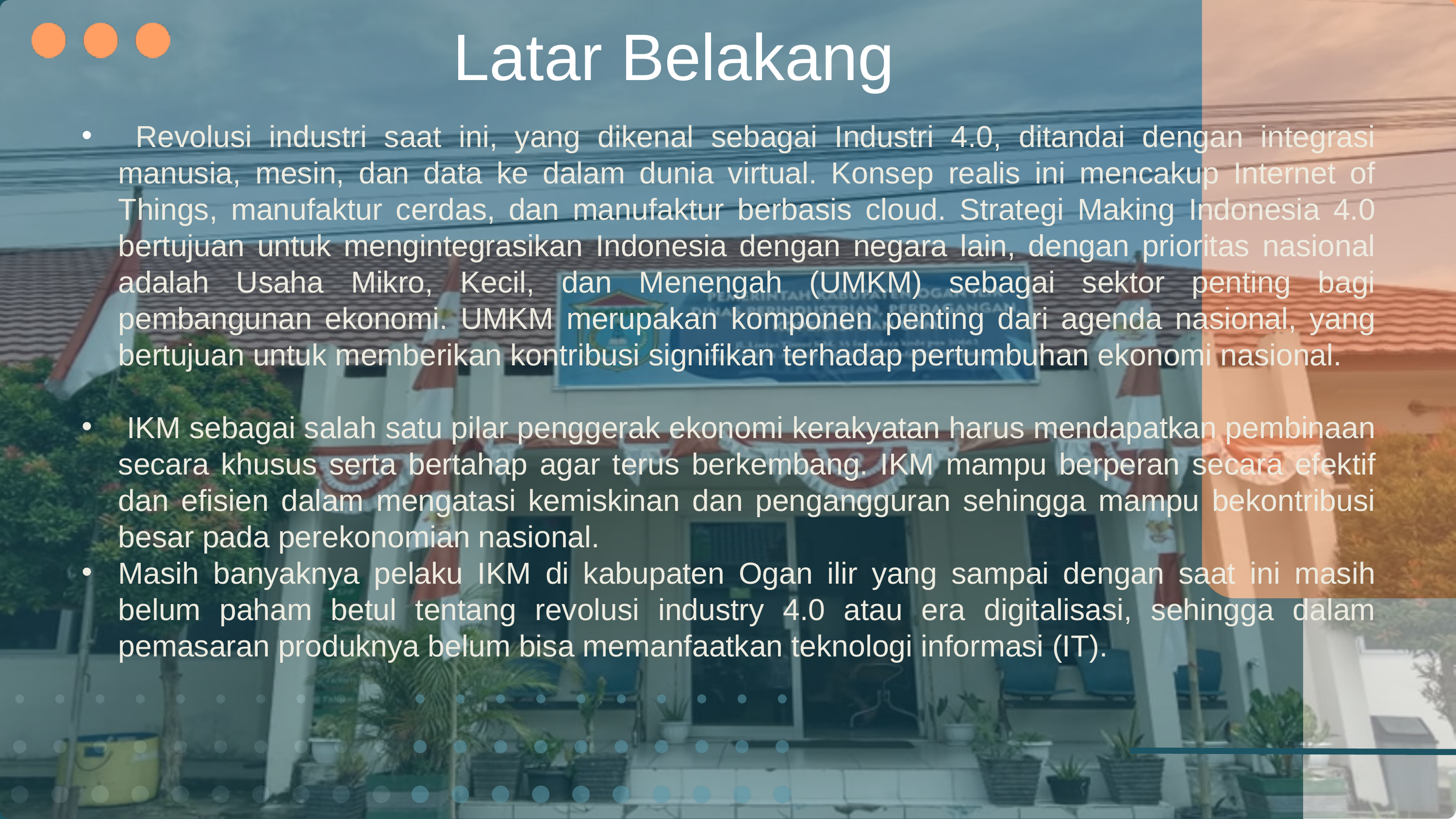

Latar Belakang
 Revolusi industri saat ini, yang dikenal sebagai Industri 4.0, ditandai dengan integrasi manusia, mesin, dan data ke dalam dunia virtual. Konsep realis ini mencakup Internet of Things, manufaktur cerdas, dan manufaktur berbasis cloud. Strategi Making Indonesia 4.0 bertujuan untuk mengintegrasikan Indonesia dengan negara lain, dengan prioritas nasional adalah Usaha Mikro, Kecil, dan Menengah (UMKM) sebagai sektor penting bagi pembangunan ekonomi. UMKM merupakan komponen penting dari agenda nasional, yang bertujuan untuk memberikan kontribusi signifikan terhadap pertumbuhan ekonomi nasional.

 IKM sebagai salah satu pilar penggerak ekonomi kerakyatan harus mendapatkan pembinaan secara khusus serta bertahap agar terus berkembang. IKM mampu berperan secara efektif dan efisien dalam mengatasi kemiskinan dan pengangguran sehingga mampu bekontribusi besar pada perekonomian nasional.
Masih banyaknya pelaku IKM di kabupaten Ogan ilir yang sampai dengan saat ini masih belum paham betul tentang revolusi industry 4.0 atau era digitalisasi, sehingga dalam pemasaran produknya belum bisa memanfaatkan teknologi informasi (IT).